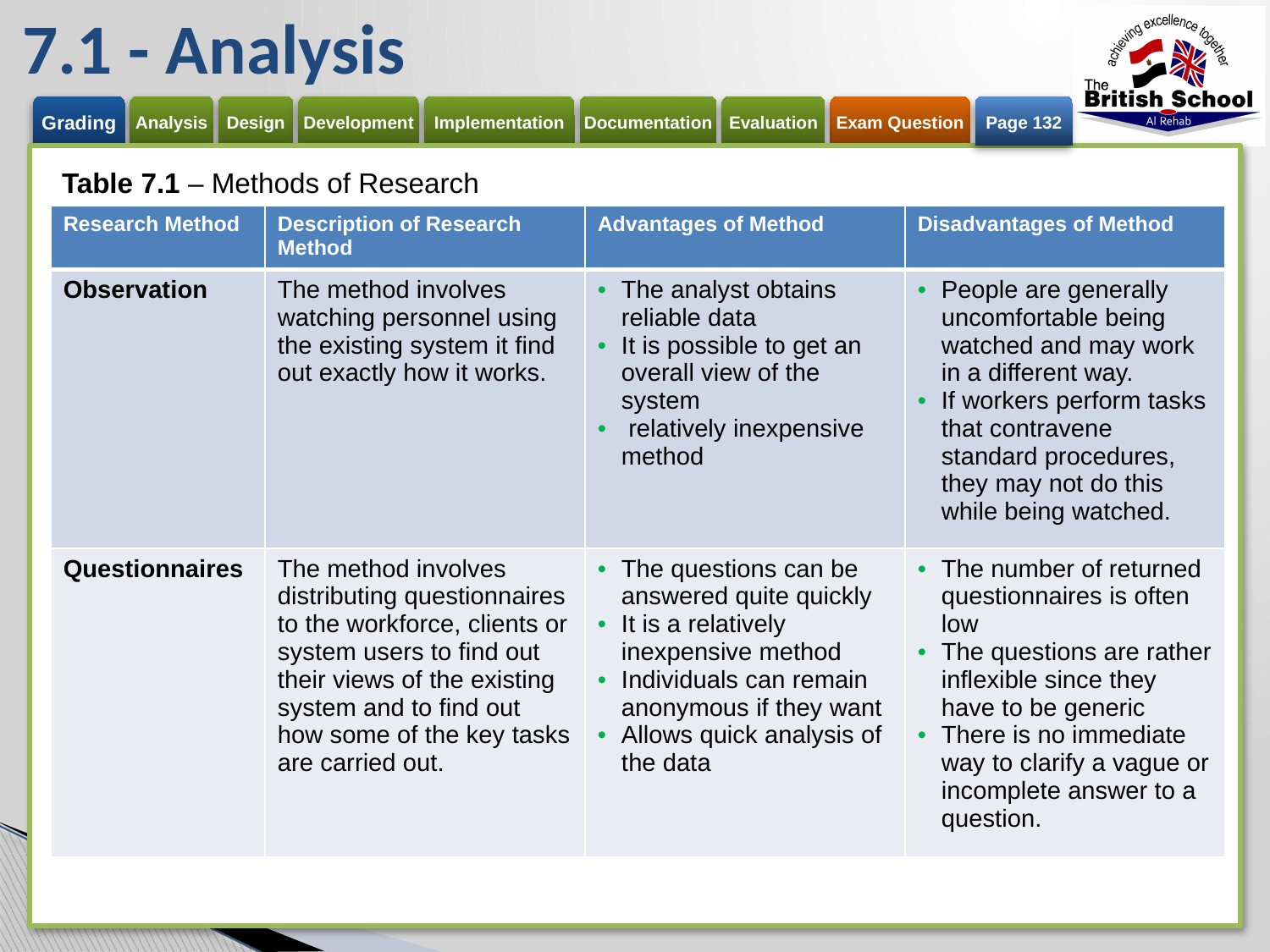

# 7.1 - Analysis
Page 132
Table 7.1 – Methods of Research
| Research Method | Description of Research Method | Advantages of Method | Disadvantages of Method |
| --- | --- | --- | --- |
| Observation | The method involves watching personnel using the existing system it find out exactly how it works. | The analyst obtains reliable data It is possible to get an overall view of the system relatively inexpensive method | People are generally uncomfortable being watched and may work in a different way. If workers perform tasks that contravene standard procedures, they may not do this while being watched. |
| Questionnaires | The method involves distributing questionnaires to the workforce, clients or system users to find out their views of the existing system and to find out how some of the key tasks are carried out. | The questions can be answered quite quickly It is a relatively inexpensive method Individuals can remain anonymous if they want Allows quick analysis of the data | The number of returned questionnaires is often low The questions are rather inflexible since they have to be generic There is no immediate way to clarify a vague or incomplete answer to a question. |